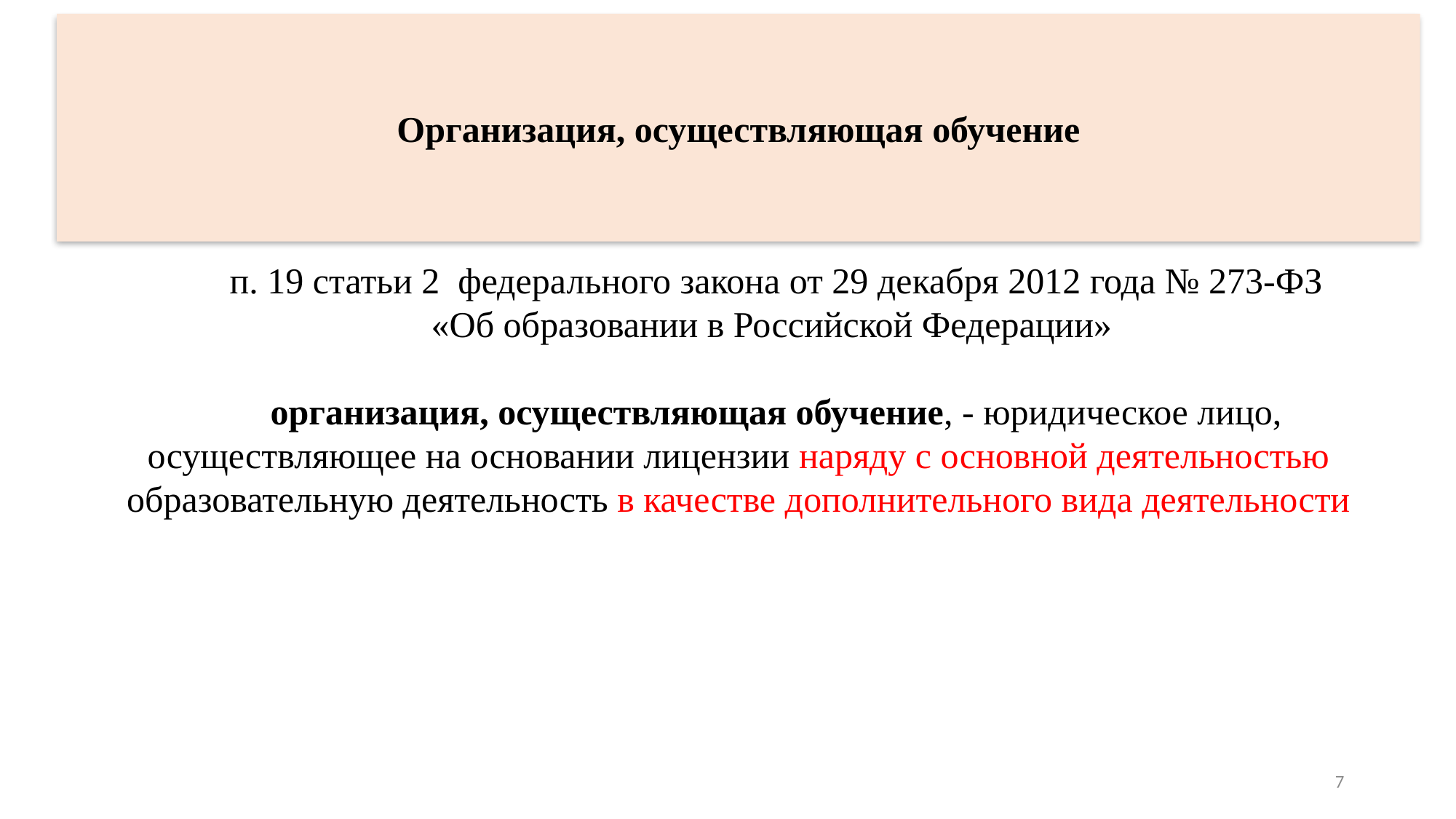

Организация, осуществляющая обучение
п. 19 статьи 2  федерального закона от 29 декабря 2012 года № 273-ФЗ
«Об образовании в Российской Федерации»

организация, осуществляющая обучение, - юридическое лицо, осуществляющее на основании лицензии наряду с основной деятельностью образовательную деятельность в качестве дополнительного вида деятельности

2) Выписка из Реестра лицензий
размещение на сайте организации, осуществляющей образовательную деятельность
содержится в действующих документах лицензиата
7